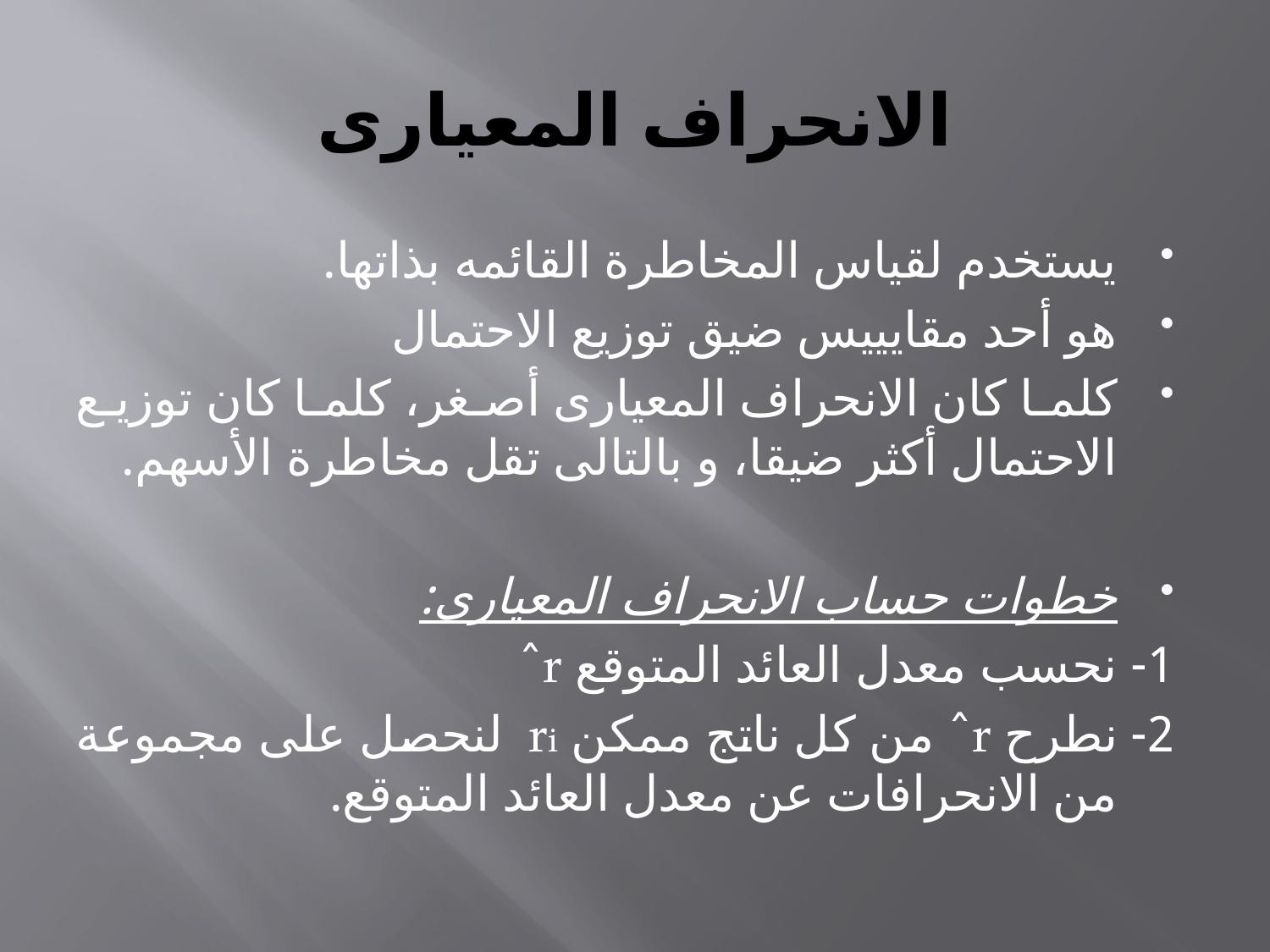

# الانحراف المعيارى
يستخدم لقياس المخاطرة القائمه بذاتها.
هو أحد مقايييس ضيق توزيع الاحتمال
كلما كان الانحراف المعيارى أصغر، كلما كان توزيع الاحتمال أكثر ضيقا، و بالتالى تقل مخاطرة الأسهم.

خطوات حساب الانحراف المعيارى:
1- نحسب معدل العائد المتوقع rˆ
2- نطرح rˆ من كل ناتج ممكن ri  لنحصل على مجموعة من الانحرافات عن معدل العائد المتوقع.